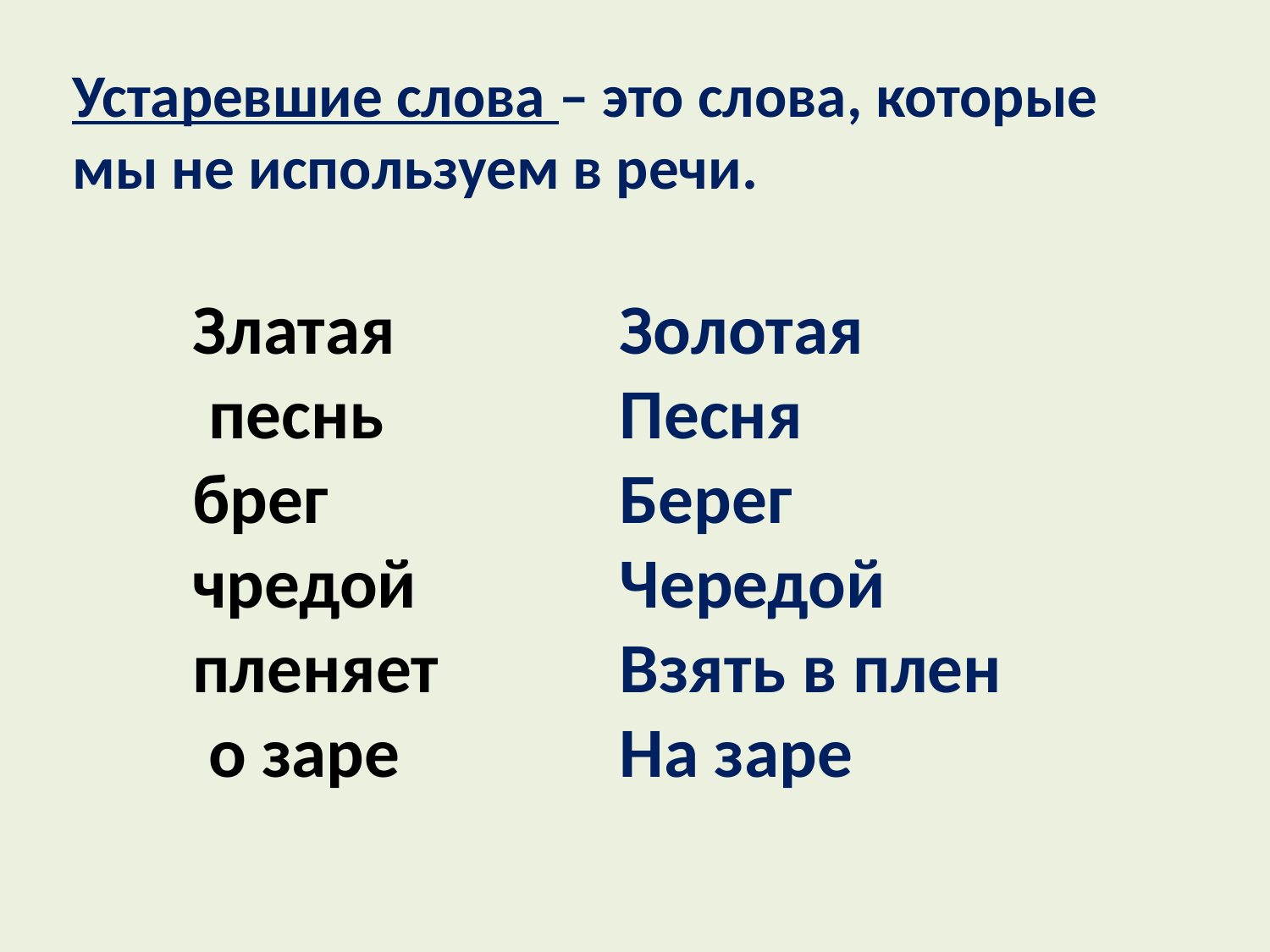

# Устаревшие слова – это слова, которые мы не используем в речи.

Златая
 песнь
брег
чредой
пленяет
 о заре
Золотая
Песня
Берег
Чередой
Взять в плен
На заре